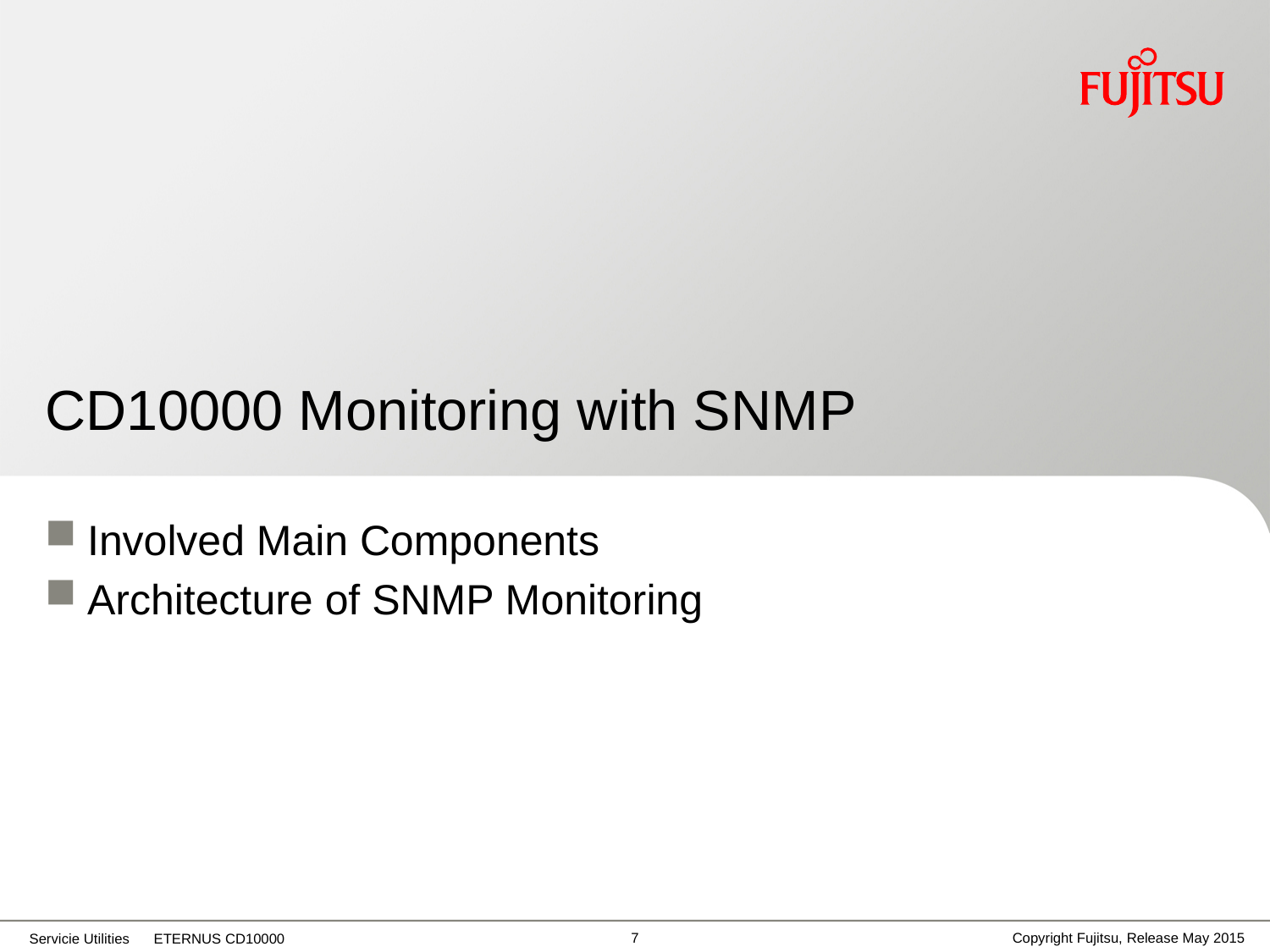

# CD10000 Monitoring with SNMP
Involved Main Components
Architecture of SNMP Monitoring
7
Copyright Fujitsu, Release May 2015
Servicie Utilities      ETERNUS CD10000